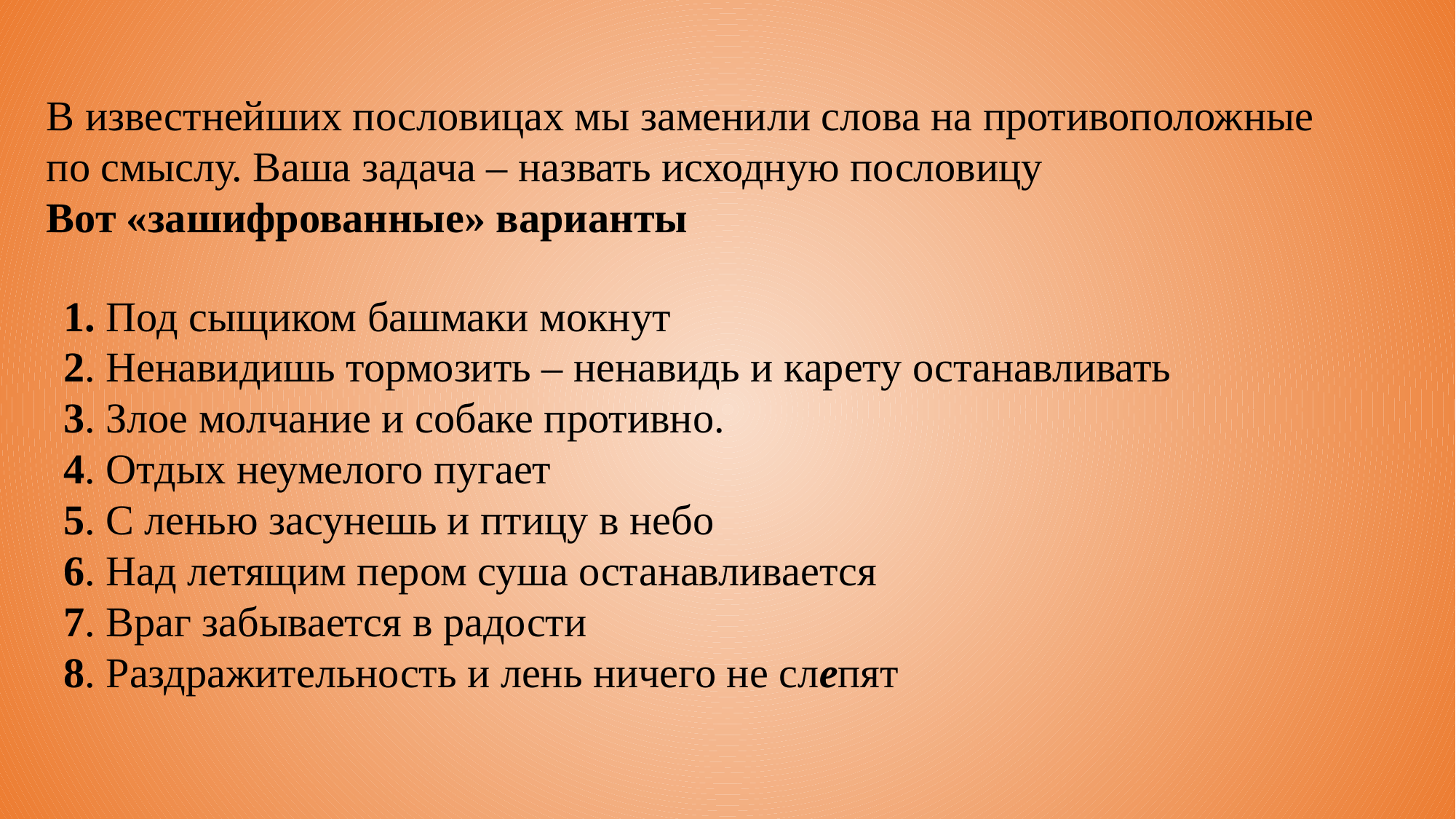

В известнейших пословицах мы заменили слова на противоположные по смыслу. Ваша задача – назвать исходную пословицу
Вот «зашифрованные» варианты
1. Под сыщиком башмаки мокнут
2. Ненавидишь тормозить – ненавидь и карету останавливать
3. Злое молчание и собаке противно.
4. Отдых неумелого пугает
5. С ленью засунешь и птицу в небо
6. Над летящим пером суша останавливается
7. Враг забывается в радости
8. Раздражительность и лень ничего не слепят